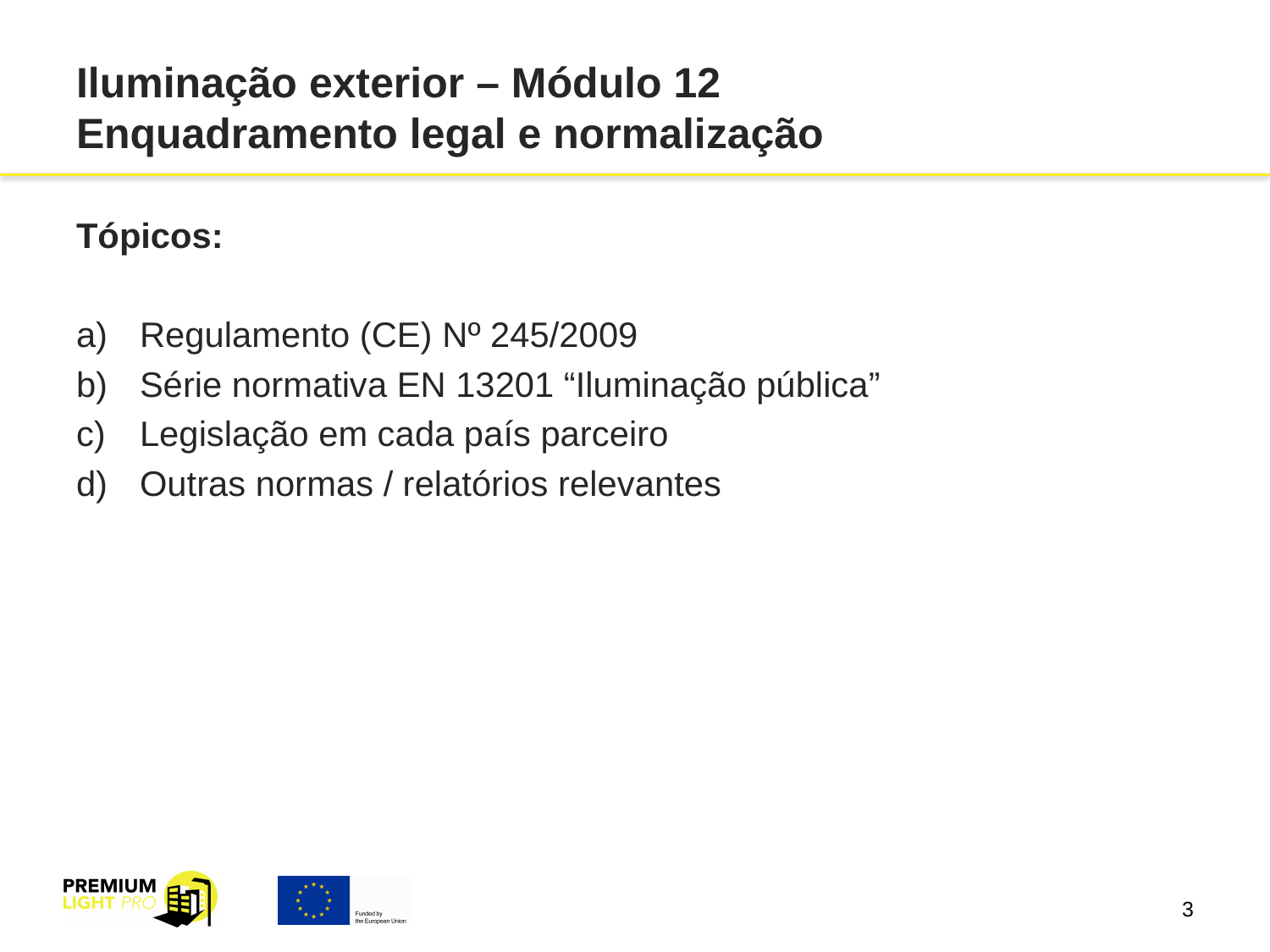

# Iluminação exterior – Módulo 12 Enquadramento legal e normalização
Tópicos:

Regulamento (CE) Nº 245/2009
Série normativa EN 13201 “Iluminação pública”
Legislação em cada país parceiro
Outras normas / relatórios relevantes